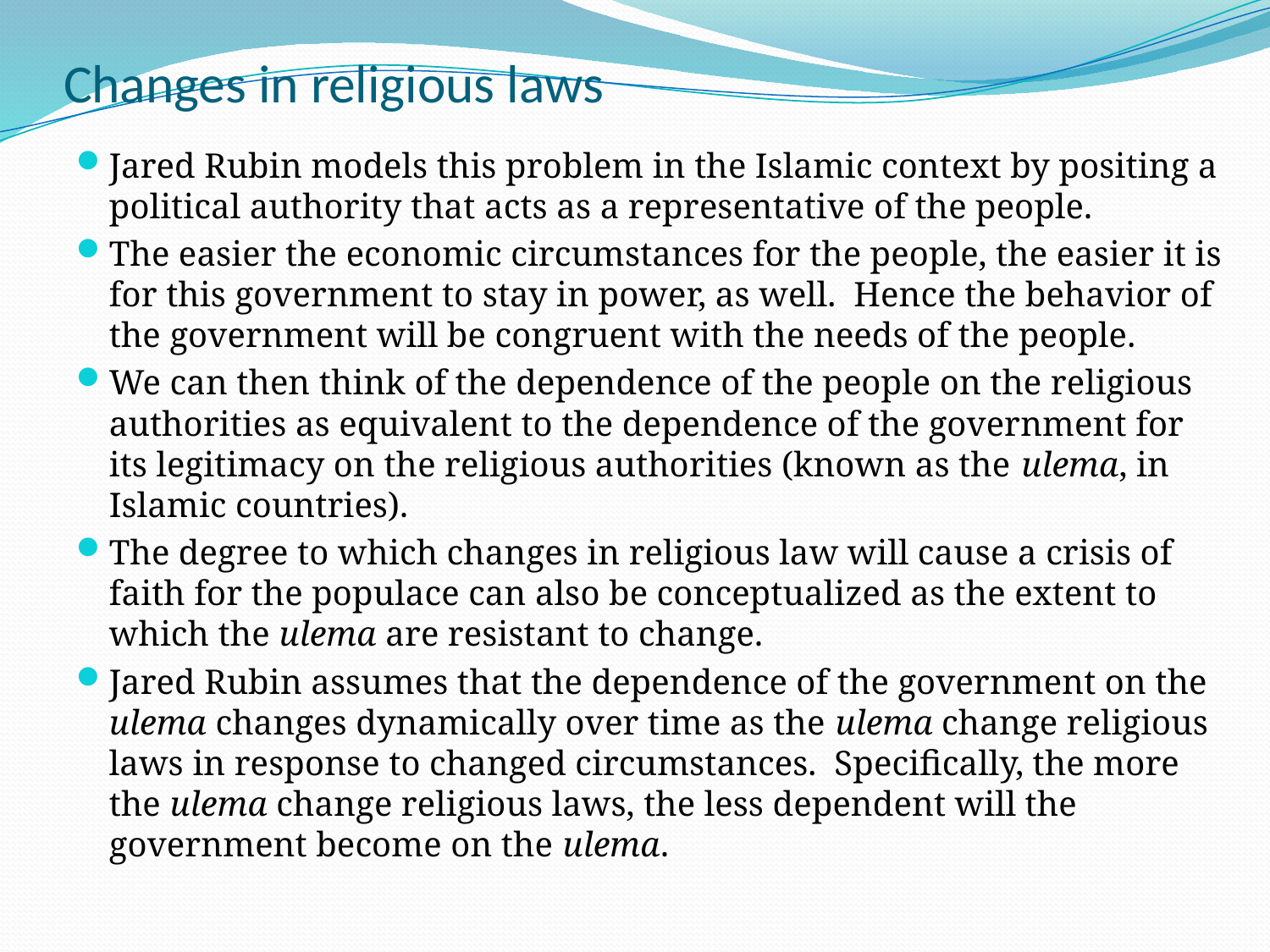

# Changes in religious laws
Jared Rubin models this problem in the Islamic context by positing a political authority that acts as a representative of the people.
The easier the economic circumstances for the people, the easier it is for this government to stay in power, as well.  Hence the behavior of the government will be congruent with the needs of the people.
We can then think of the dependence of the people on the religious authorities as equivalent to the dependence of the government for its legitimacy on the religious authorities (known as the ulema, in Islamic countries).
The degree to which changes in religious law will cause a crisis of faith for the populace can also be conceptualized as the extent to which the ulema are resistant to change.
Jared Rubin assumes that the dependence of the government on the ulema changes dynamically over time as the ulema change religious laws in response to changed circumstances.  Specifically, the more the ulema change religious laws, the less dependent will the government become on the ulema.